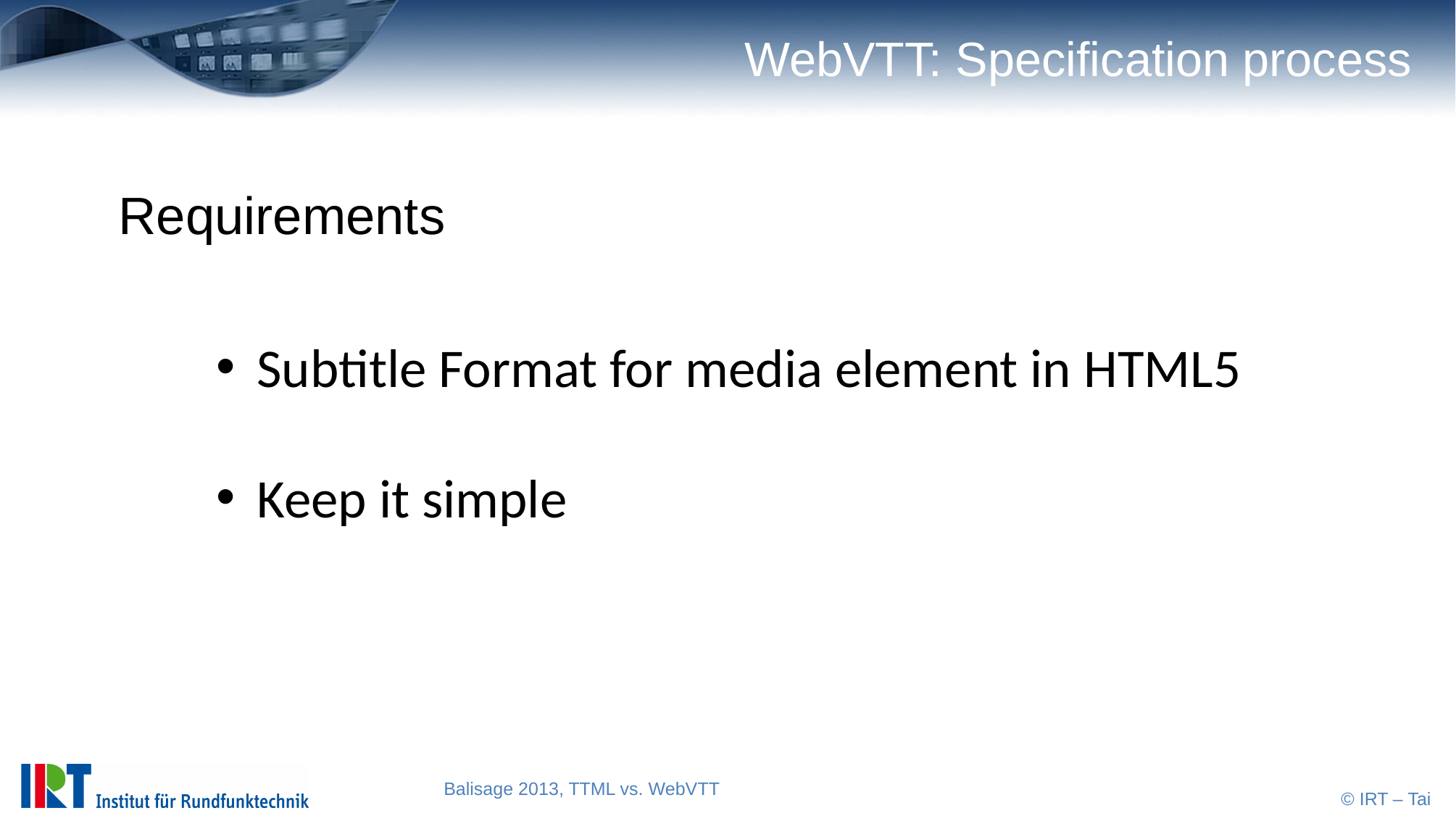

# WebVTT: Specification process
Requirements
Subtitle Format for media element in HTML5
Keep it simple